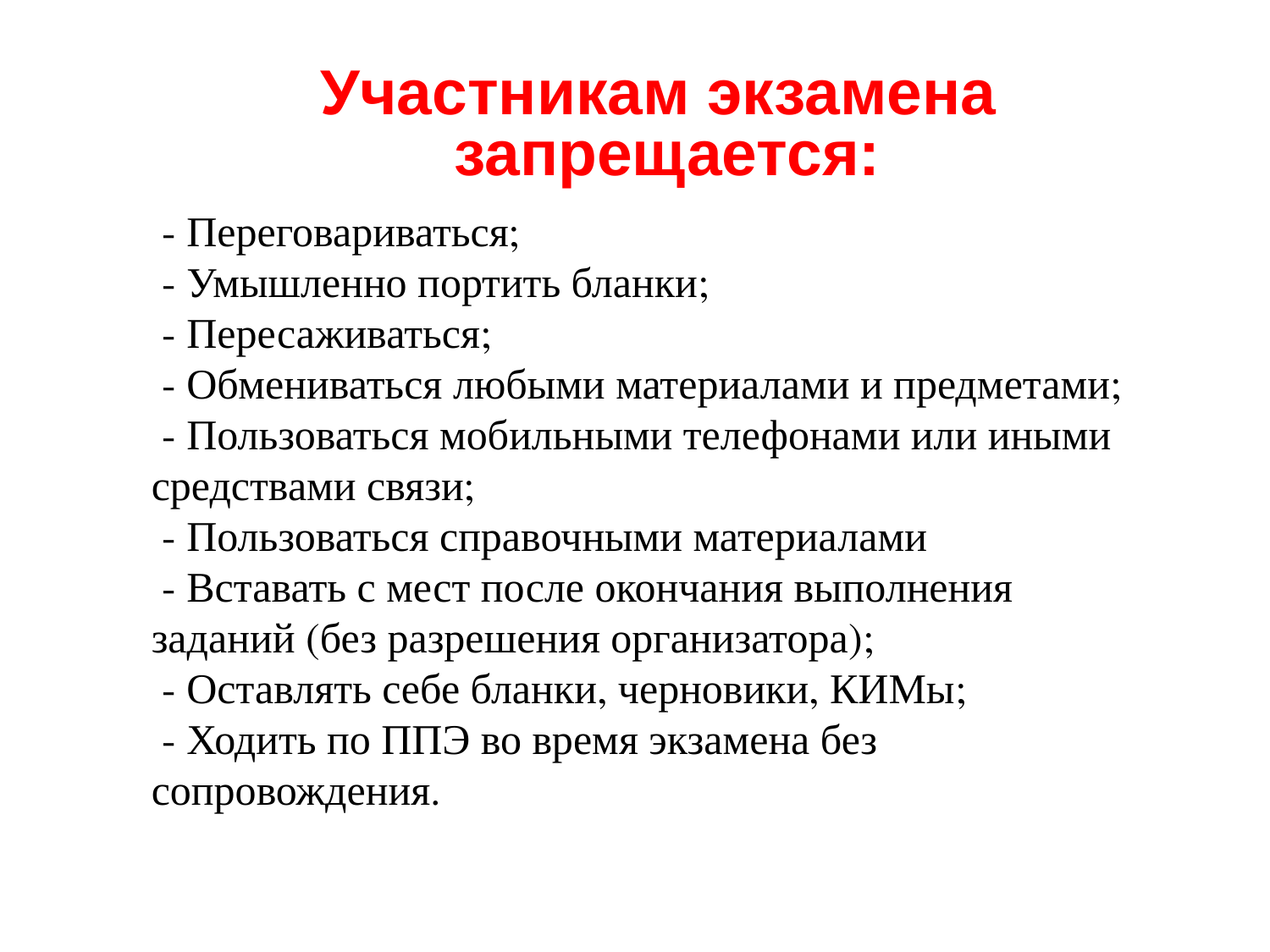

Участникам экзамена
 запрещается:
 - Переговариваться;
 - Умышленно портить бланки;
 - Пересаживаться;
 - Обмениваться любыми материалами и предметами;
 - Пользоваться мобильными телефонами или иными средствами связи;
 - Пользоваться справочными материалами
 - Вставать с мест после окончания выполнения заданий (без разрешения организатора);
 - Оставлять себе бланки, черновики, КИМы;
 - Ходить по ППЭ во время экзамена без сопровождения.